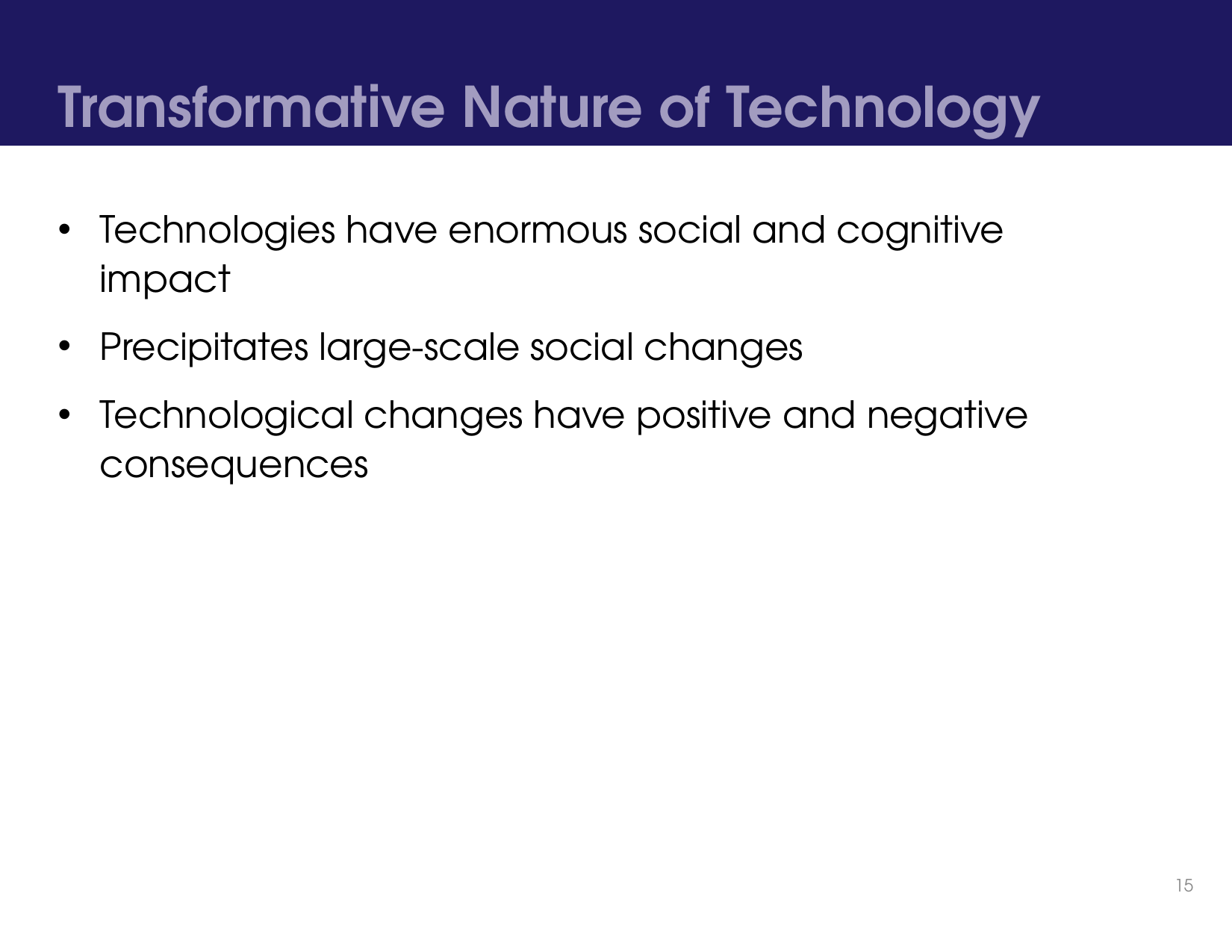

# Transformative Nature of Technology
Technologies have enormous social and cognitive impact
Precipitates large-scale social changes
Technological changes have positive and negative consequences

15